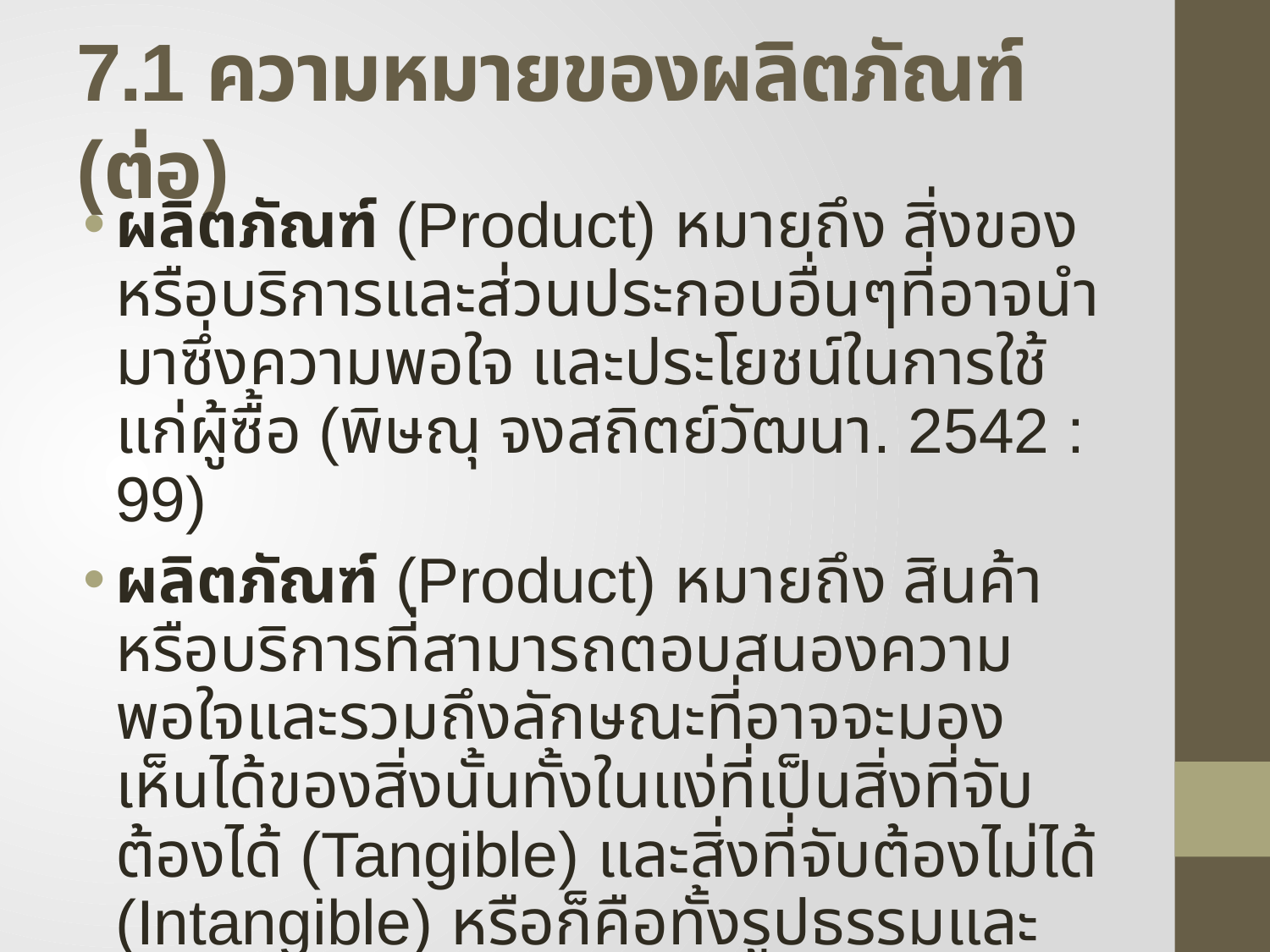

# 7.1 ความหมายของผลิตภัณฑ์ (ต่อ)
ผลิตภัณฑ์ (Product) หมายถึง สิ่งของหรือบริการและส่วนประกอบอื่นๆที่อาจนำมาซึ่งความพอใจ และประโยชน์ในการใช้แก่ผู้ซื้อ (พิษณุ จงสถิตย์วัฒนา. 2542 : 99)
ผลิตภัณฑ์ (Product) หมายถึง สินค้าหรือบริการที่สามารถตอบสนองความพอใจและรวมถึงลักษณะที่อาจจะมองเห็นได้ของสิ่งนั้นทั้งในแง่ที่เป็นสิ่งที่จับต้องได้ (Tangible) และสิ่งที่จับต้องไม่ได้ (Intangible) หรือก็คือทั้งรูปธรรมและนามธรรม (ธงชัย สันติวงษ์. 2546 : 130)